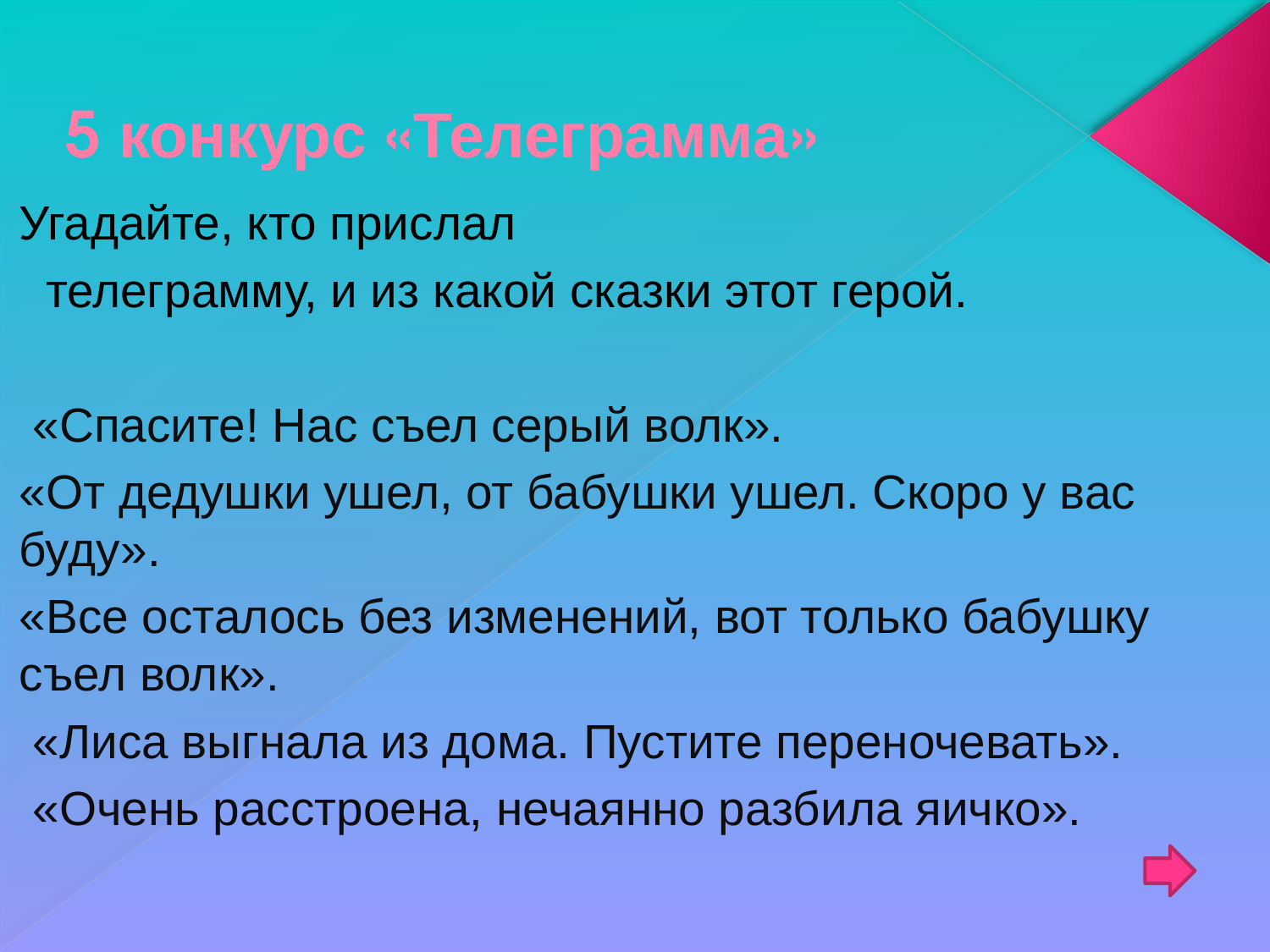

# 5 конкурс «Телеграмма»
Угадайте, кто прислал
  телеграмму, и из какой сказки этот герой.

 «Спасите! Нас съел серый волк».
«От дедушки ушел, от бабушки ушел. Скоро у вас буду».
«Все осталось без изменений, вот только бабушку съел волк».
 «Лиса выгнала из дома. Пустите переночевать».
 «Очень расстроена, нечаянно разбила яичко».